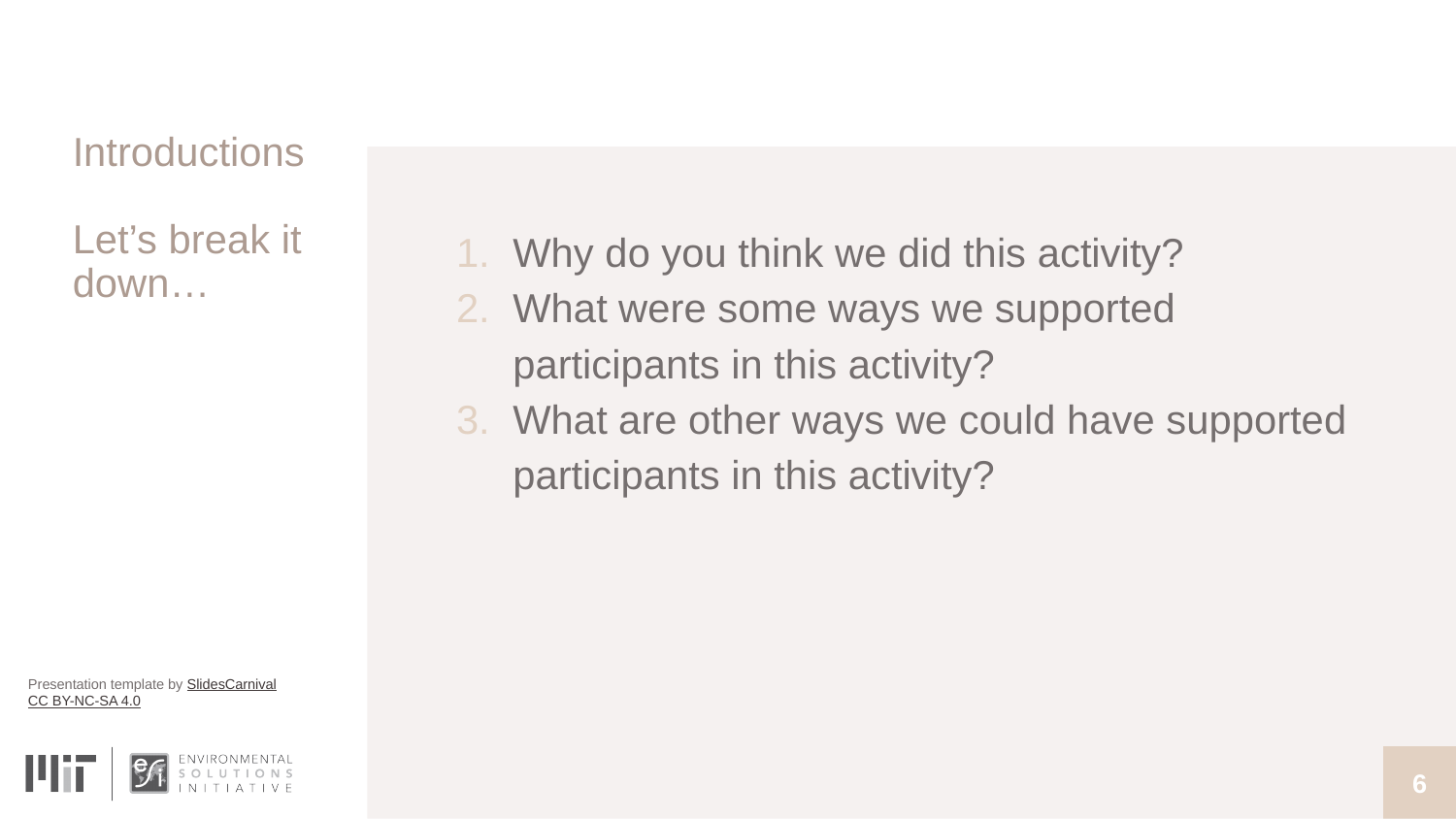

# Introductions

Let’s break it down…
Why do you think we did this activity?
What were some ways we supported participants in this activity?
What are other ways we could have supported participants in this activity?
6